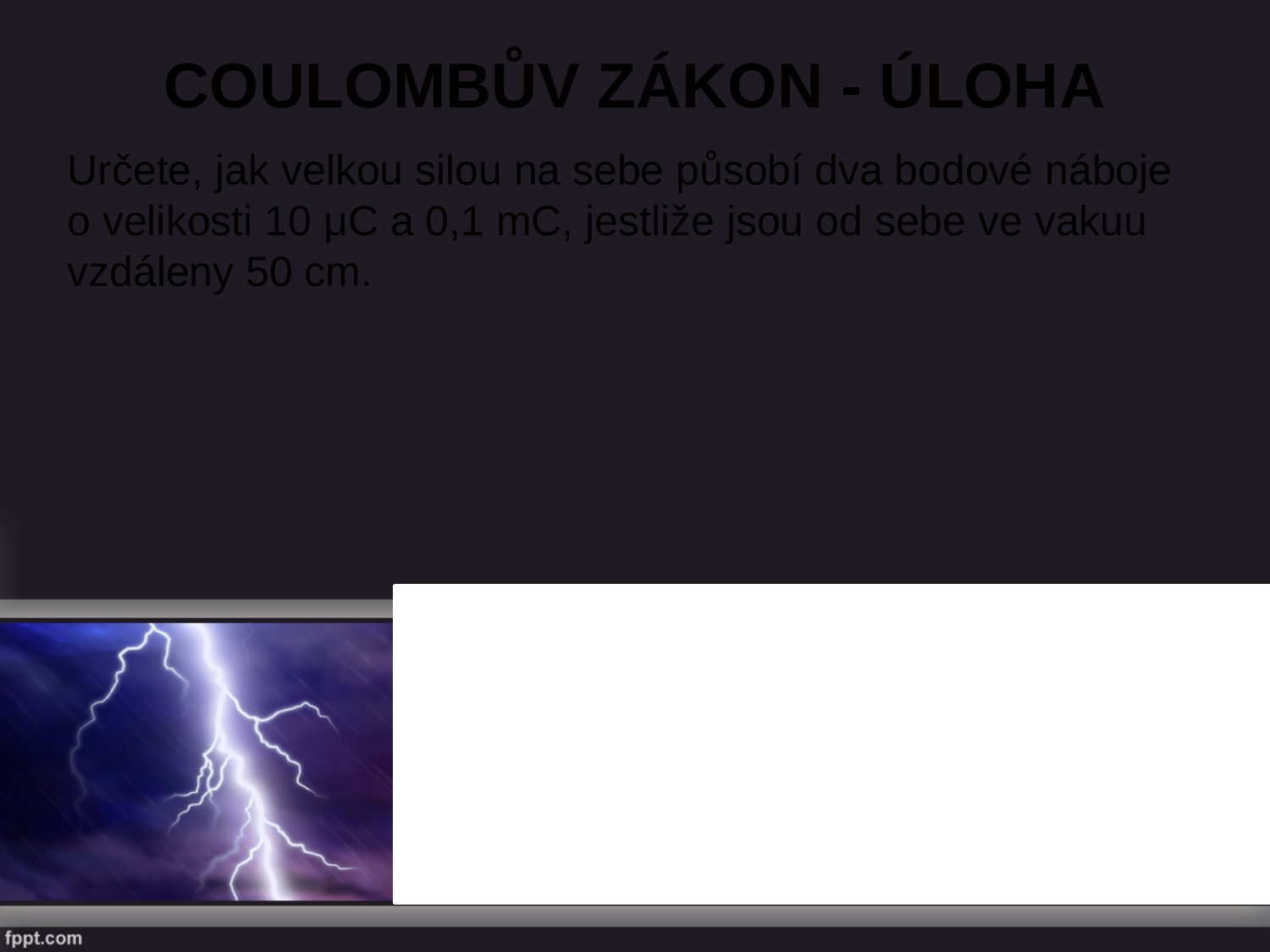

# Coulombův zákon - úloha
Určete, jak velkou silou na sebe působí dva bodové náboje
o velikosti 10 μC a 0,1 mC, jestliže jsou od sebe ve vakuu vzdáleny 50 cm.